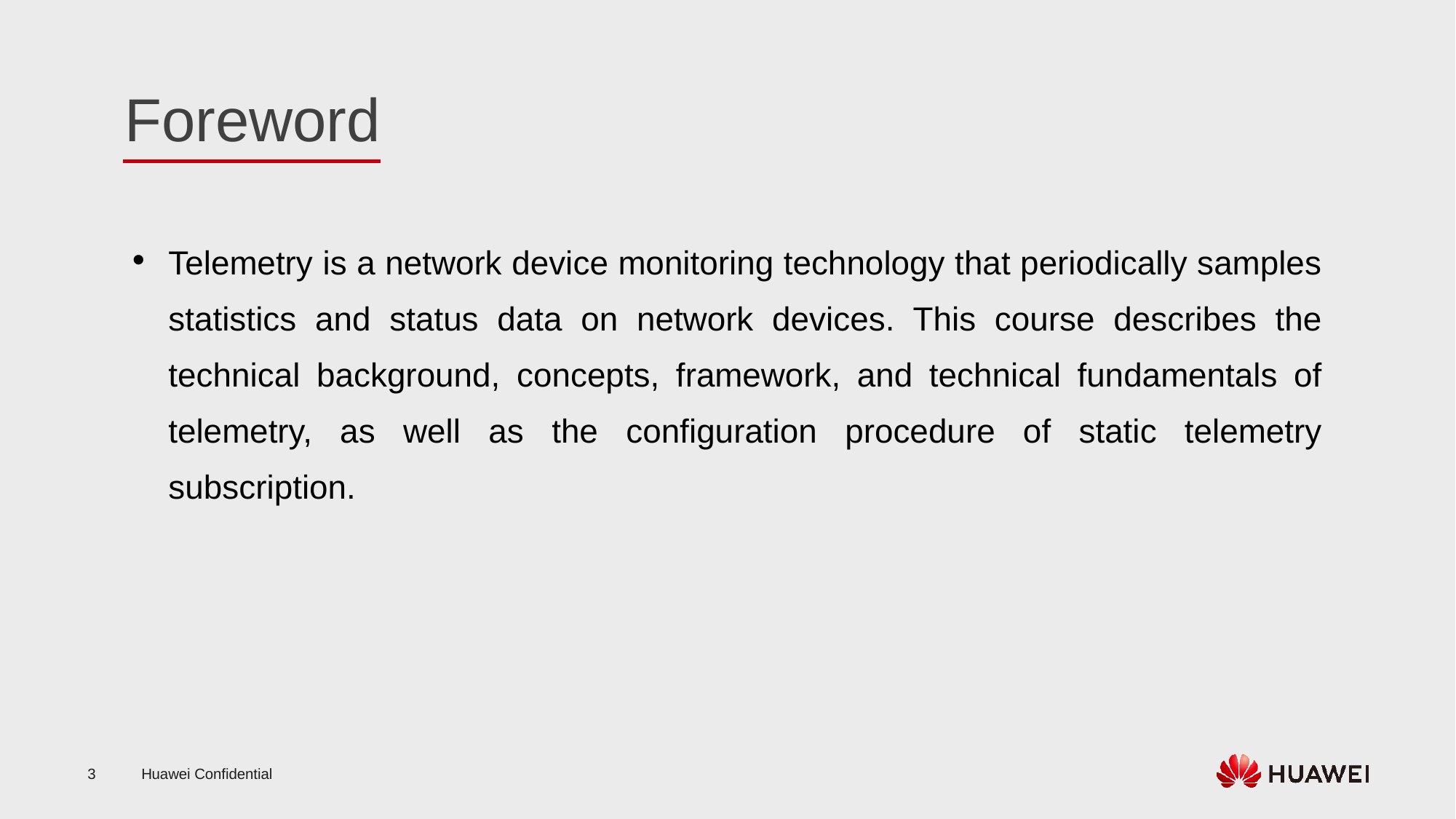

Telemetry is a network device monitoring technology that periodically samples statistics and status data on network devices. This course describes the technical background, concepts, framework, and technical fundamentals of telemetry, as well as the configuration procedure of static telemetry subscription.